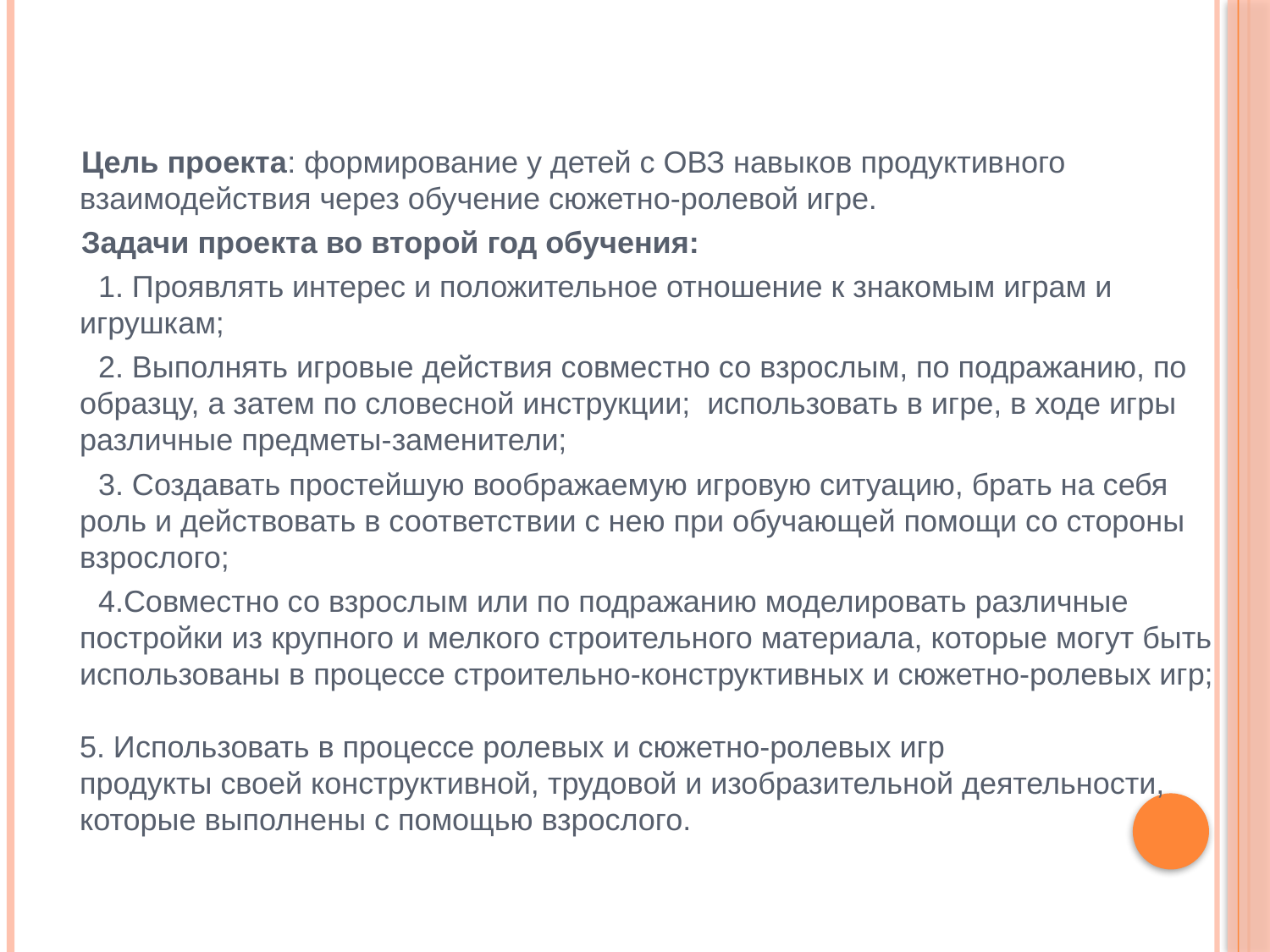

Цель проекта: формирование у детей с ОВЗ навыков продуктивного взаимодействия через обучение сюжетно-ролевой игре.
    Задачи проекта во второй год обучения:
      1. Проявлять интерес и положительное отношение к знакомым играм и        игрушкам;
      2. Выполнять игровые действия совместно со взрослым, по подражанию, по образцу, а затем по словесной инструкции;  использовать в игре, в ходе игры различные предметы-заменители;
      3. Создавать простейшую воображаемую игровую ситуацию, брать на себя роль и действовать в соответствии с нею при обучающей помощи со стороны взрослого;
      4.Совместно со взрослым или по подражанию моделировать различные постройки из крупного и мелкого строительного материала, которые могут быть использованы в процессе строительно-конструктивных и сюжетно-ролевых игр;
5. Использовать в процессе ролевых и сюжетно-ролевых игр
продукты своей конструктивной, трудовой и изобразительной деятельности, которые выполнены с помощью взрослого.